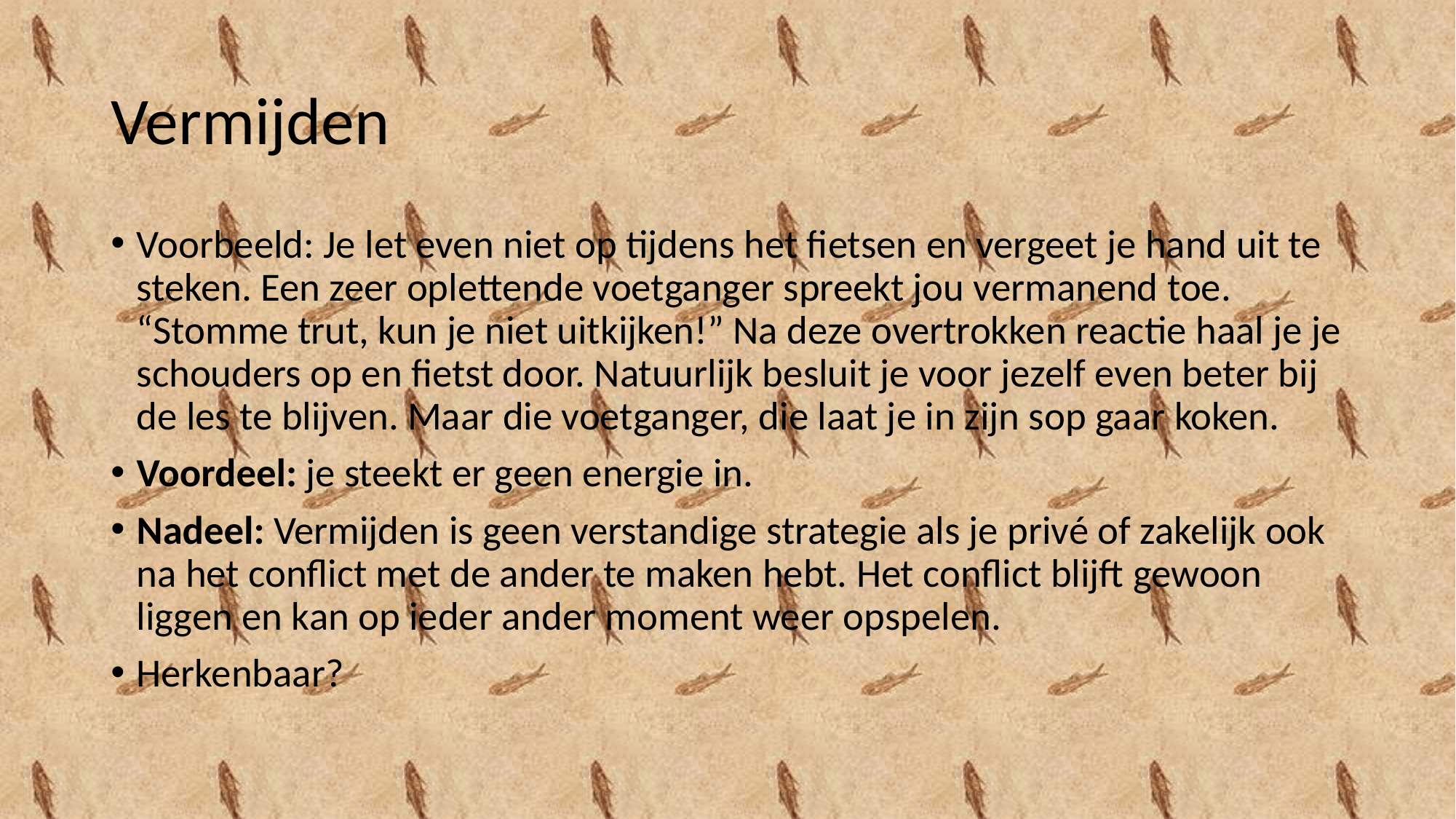

# Vermijden
Voorbeeld: Je let even niet op tijdens het fietsen en vergeet je hand uit te steken. Een zeer oplettende voetganger spreekt jou vermanend toe. “Stomme trut, kun je niet uitkijken!” Na deze overtrokken reactie haal je je schouders op en fietst door. Natuurlijk besluit je voor jezelf even beter bij de les te blijven. Maar die voetganger, die laat je in zijn sop gaar koken.
Voordeel: je steekt er geen energie in.
Nadeel: Vermijden is geen verstandige strategie als je privé of zakelijk ook na het conflict met de ander te maken hebt. Het conflict blijft gewoon liggen en kan op ieder ander moment weer opspelen.
Herkenbaar?